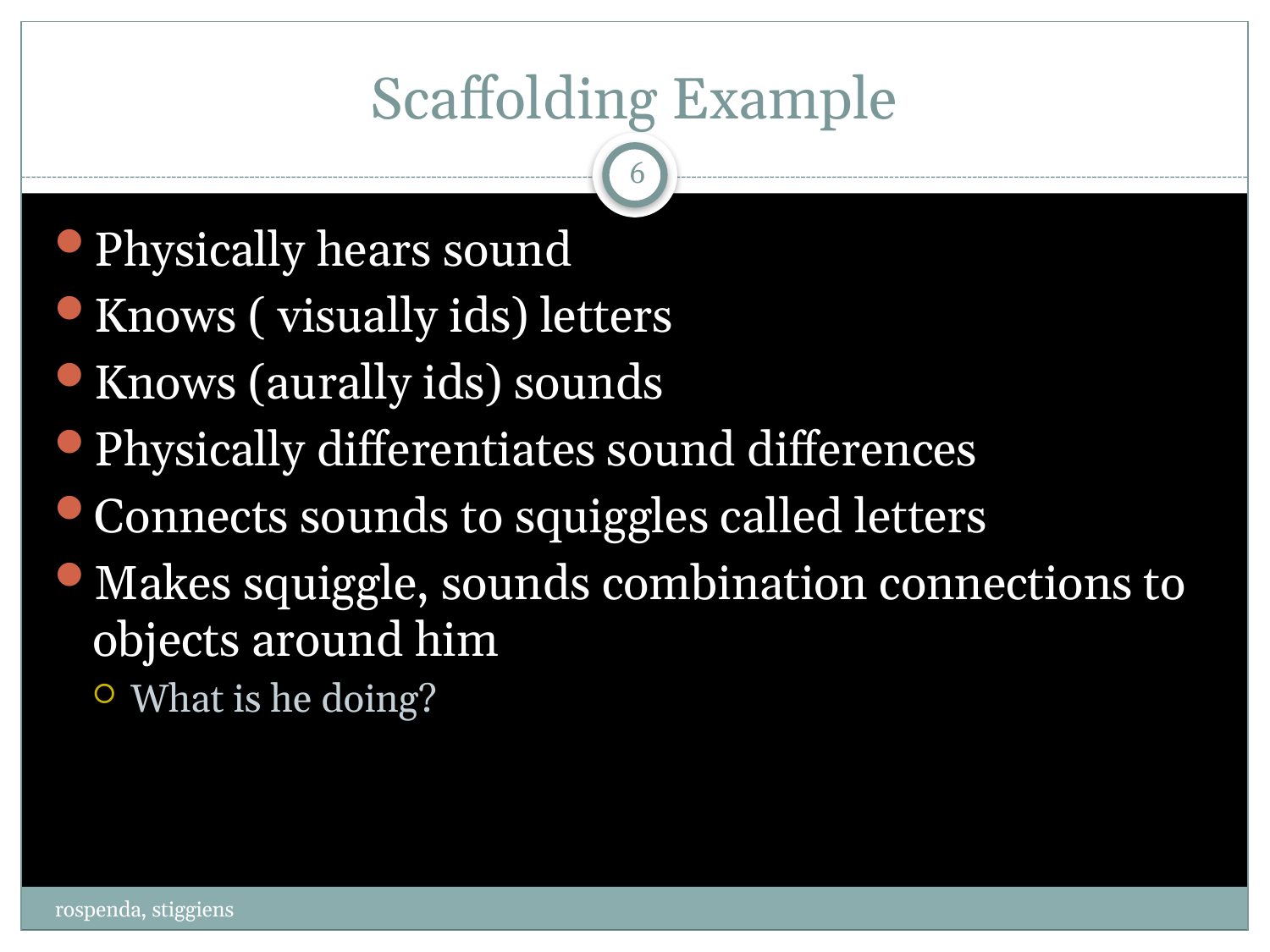

# Scaffolding Example
6
Physically hears sound
Knows ( visually ids) letters
Knows (aurally ids) sounds
Physically differentiates sound differences
Connects sounds to squiggles called letters
Makes squiggle, sounds combination connections to objects around him
What is he doing?
rospenda, stiggiens